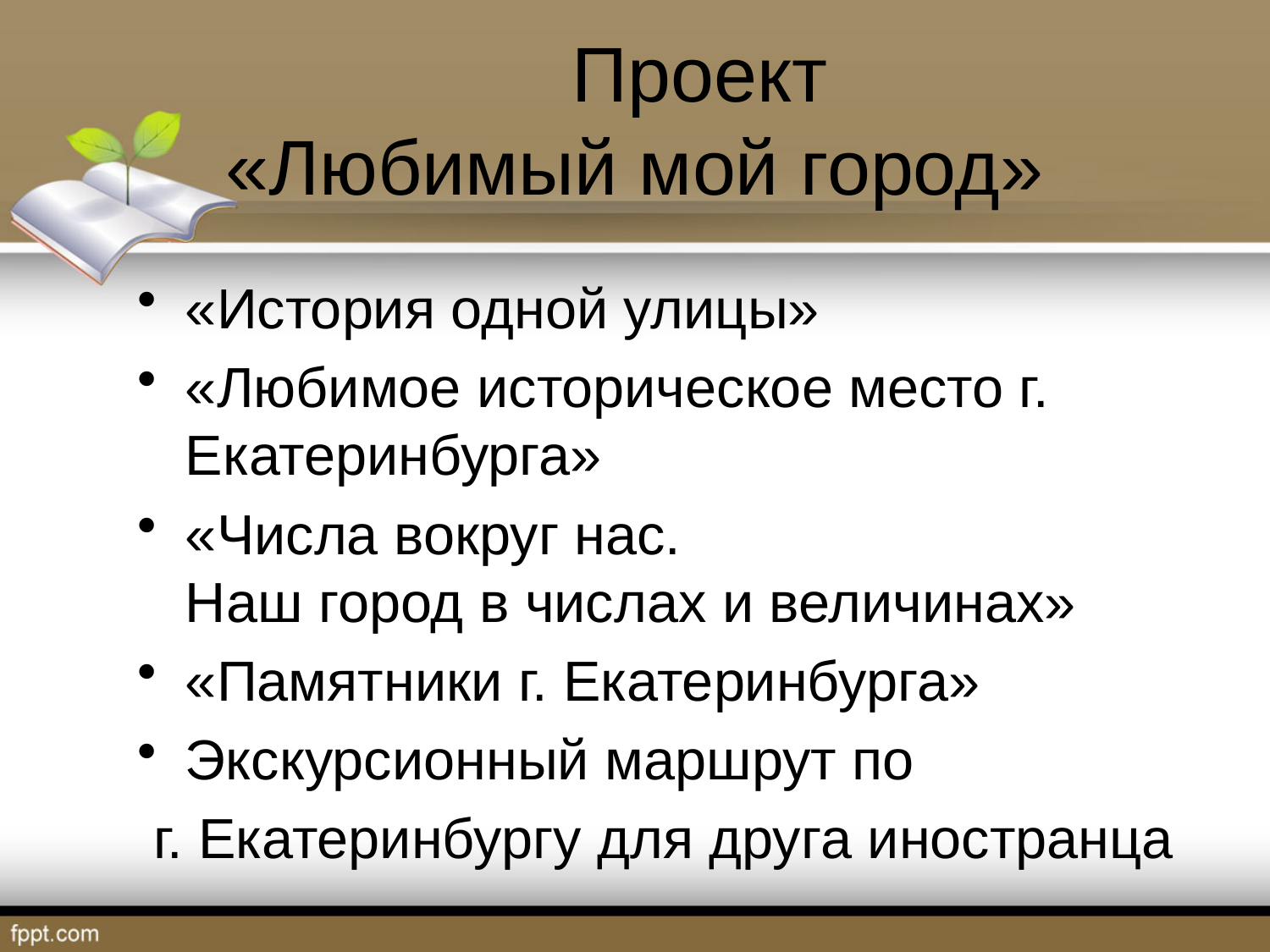

# Проект «Любимый мой город»
«История одной улицы»
«Любимое историческое место г. Екатеринбурга»
«Числа вокруг нас.
Наш город в числах и величинах»
«Памятники г. Екатеринбурга»
Экскурсионный маршрут по
 г. Екатеринбургу для друга иностранца